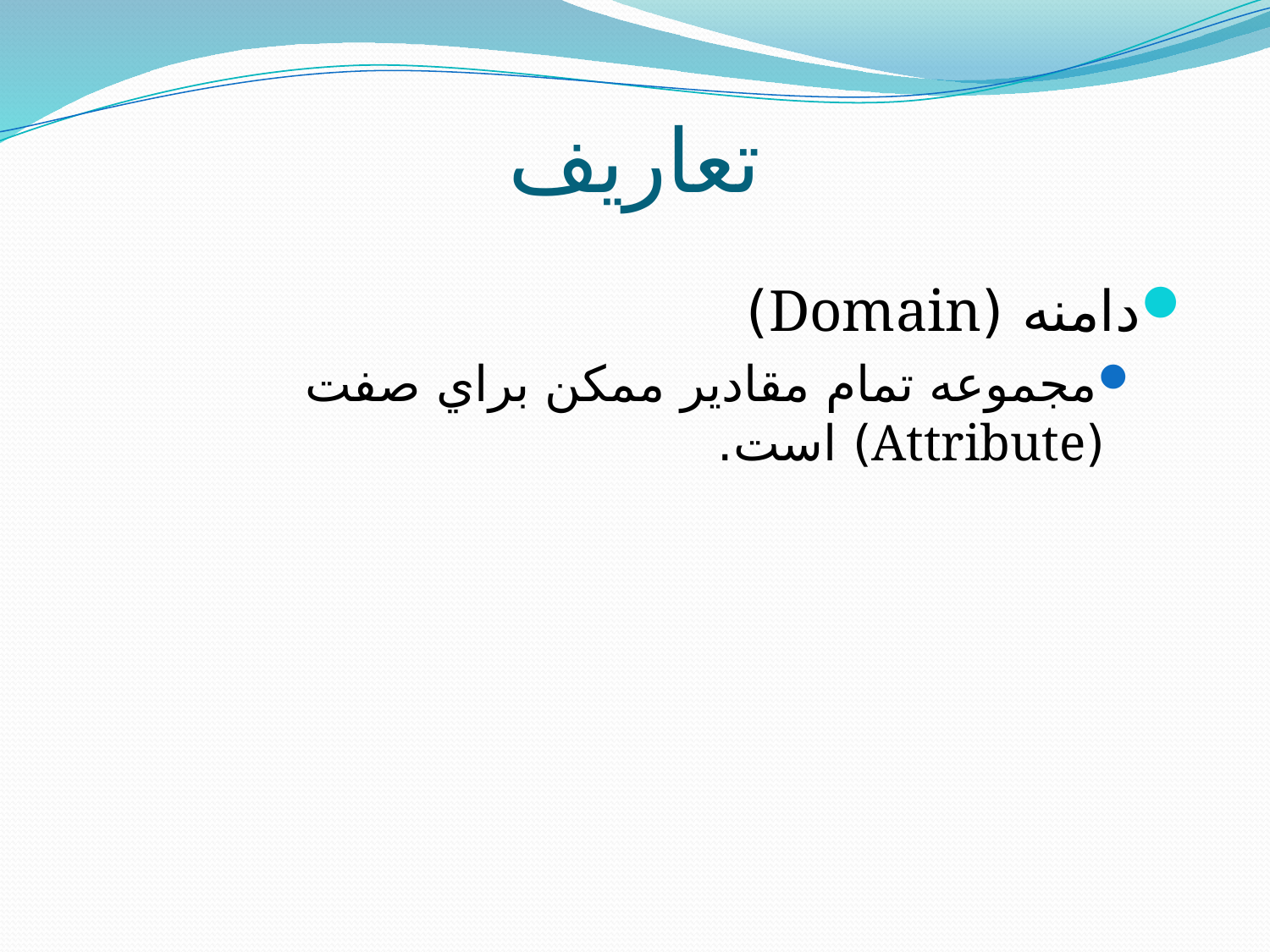

# تعاريف
دامنه (Domain)
مجموعه تمام مقادير ممکن براي صفت (Attribute) است.